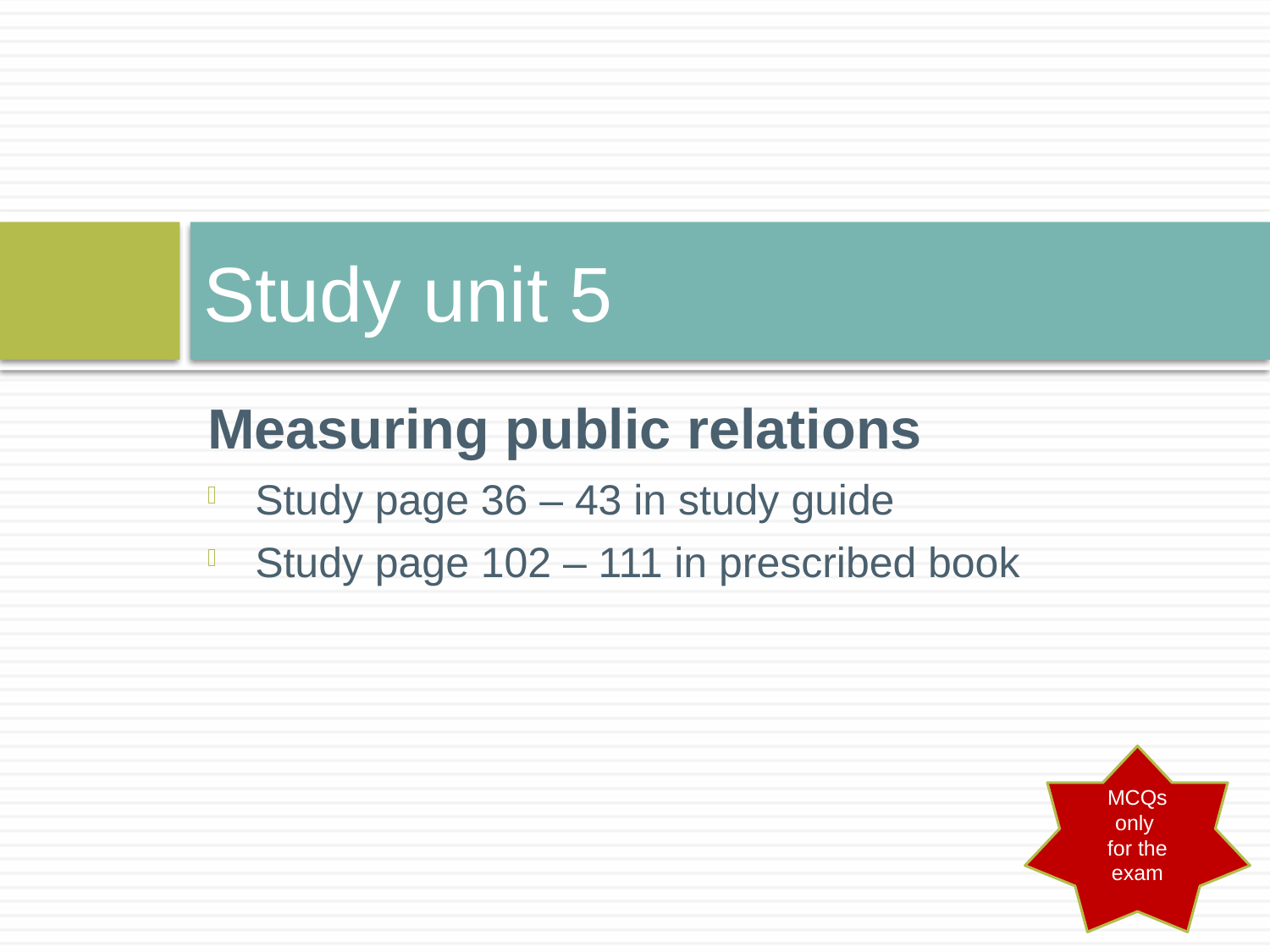

# Study unit 5
Measuring public relations
Study page 36 – 43 in study guide
Study page 102 – 111 in prescribed book
MCQs
only
for the exam